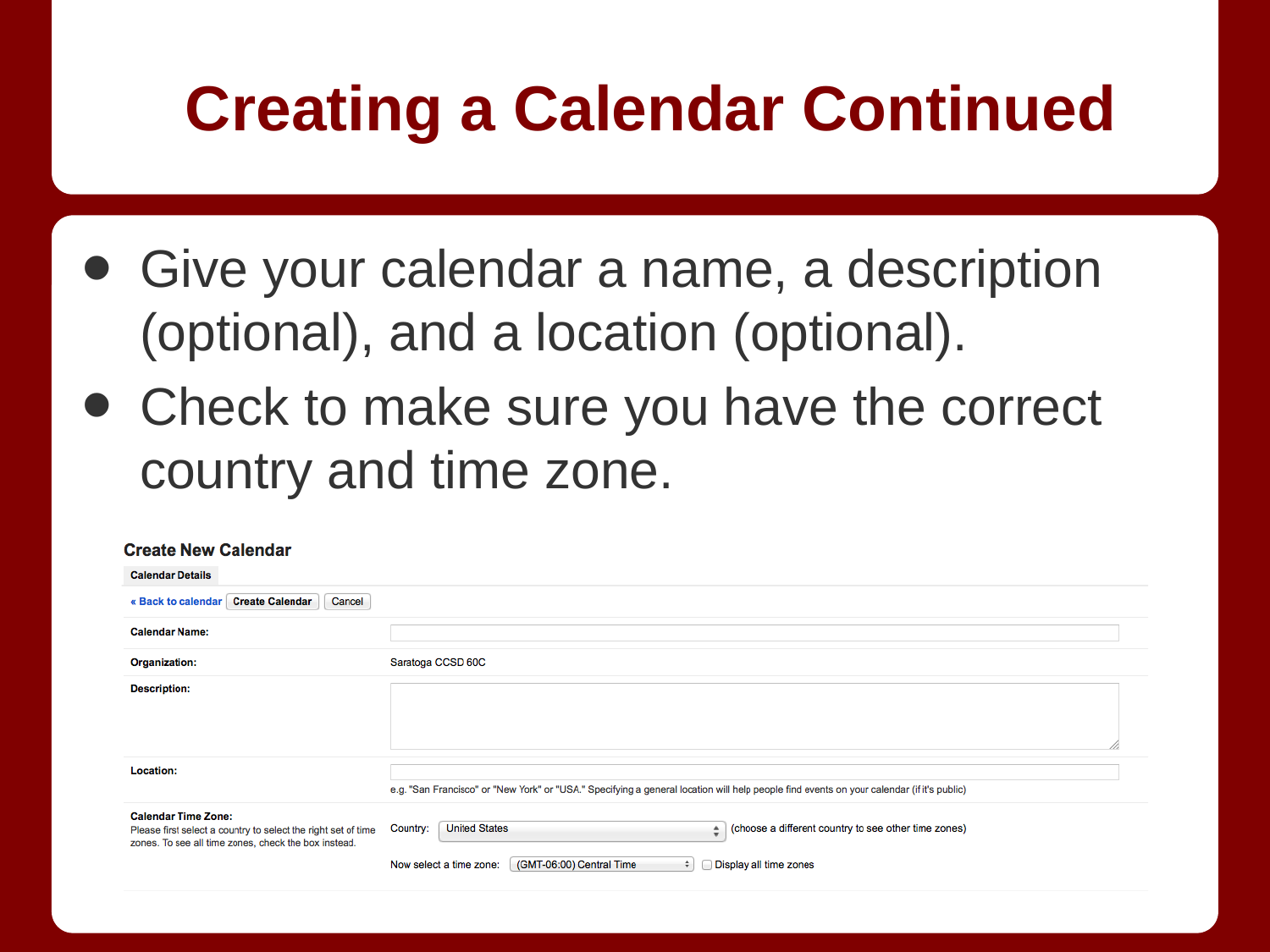

# Creating a Calendar Continued
Give your calendar a name, a description (optional), and a location (optional).
Check to make sure you have the correct country and time zone.